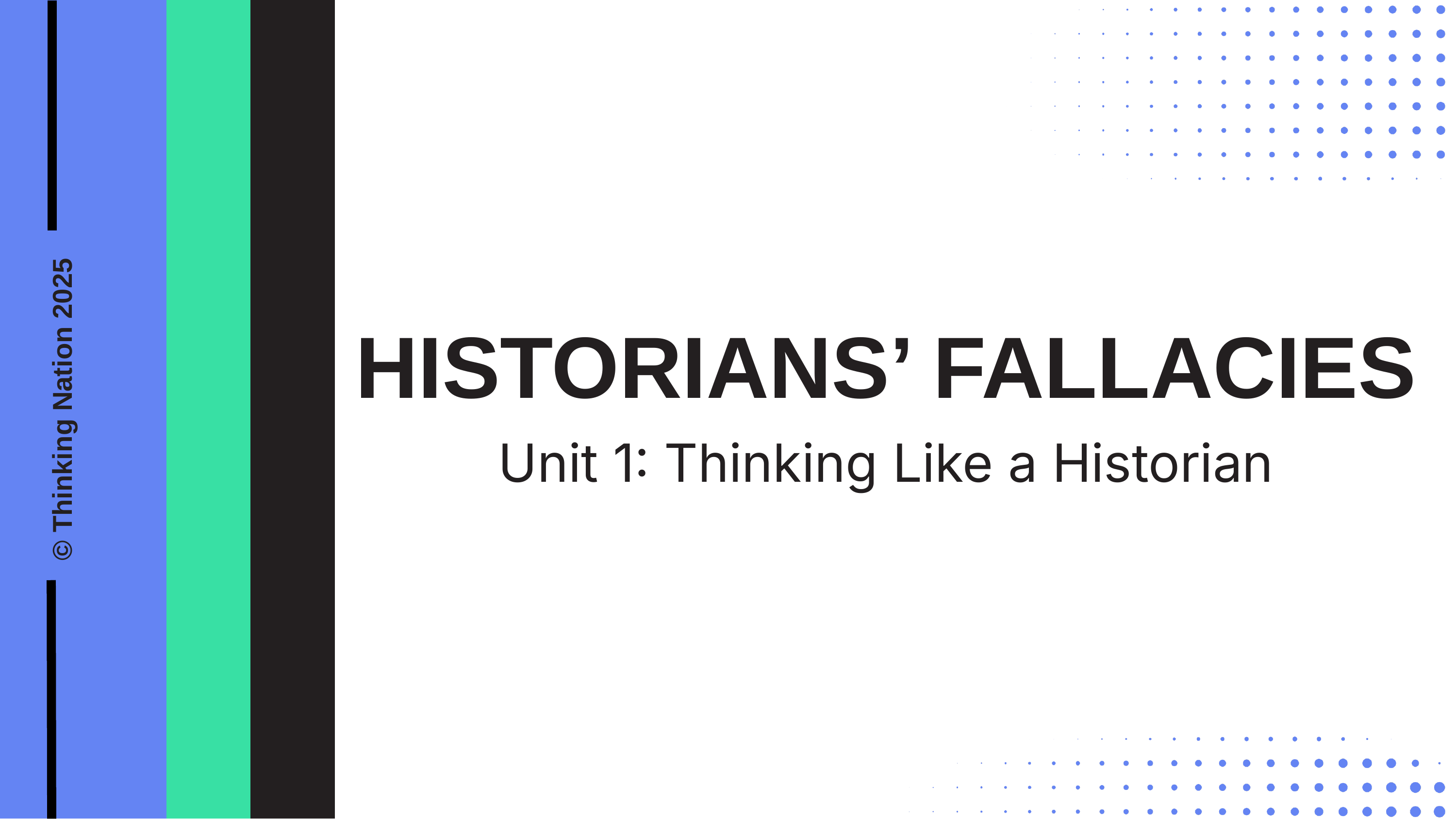

HISTORIANS’ FALLACIES
© Thinking Nation 2025
Unit 1: Thinking Like a Historian